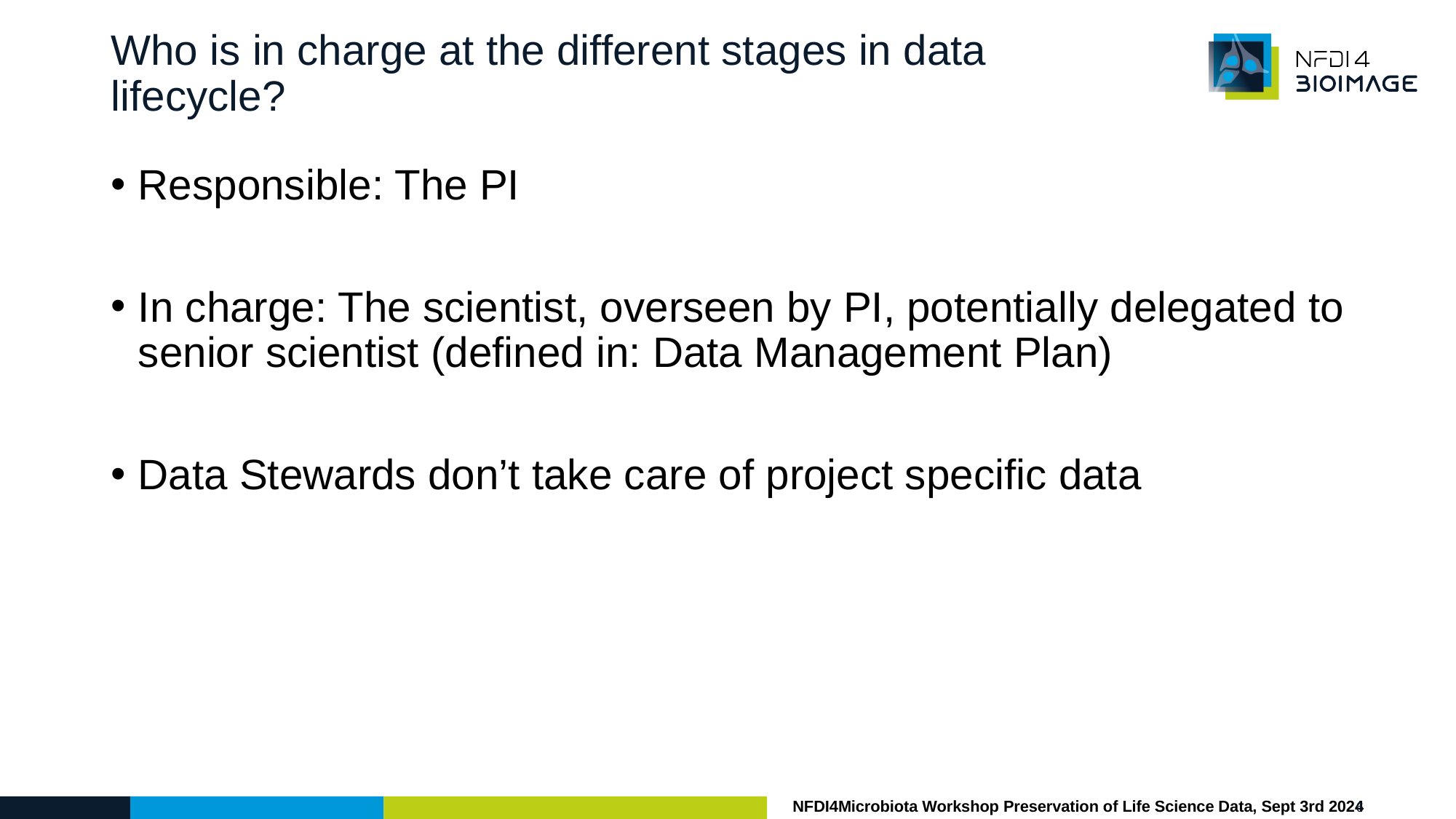

# Who is in charge at the different stages in data lifecycle?
Responsible: The PI

In charge: The scientist, overseen by PI, potentially delegated to senior scientist (defined in: Data Management Plan)

Data Stewards don’t take care of project specific data

6